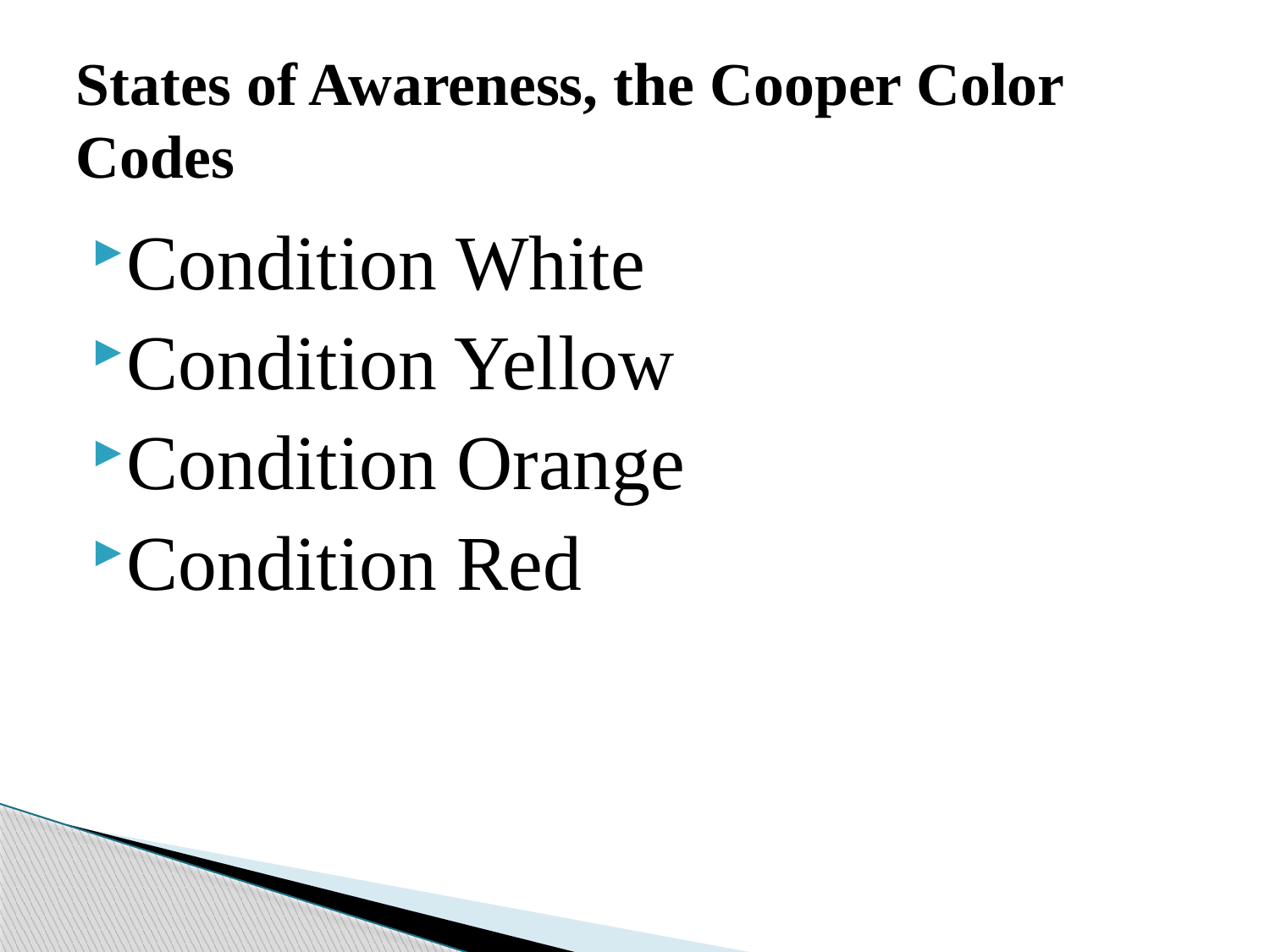

# States of Awareness, the Cooper Color Codes
Condition White
Condition Yellow
Condition Orange
Condition Red